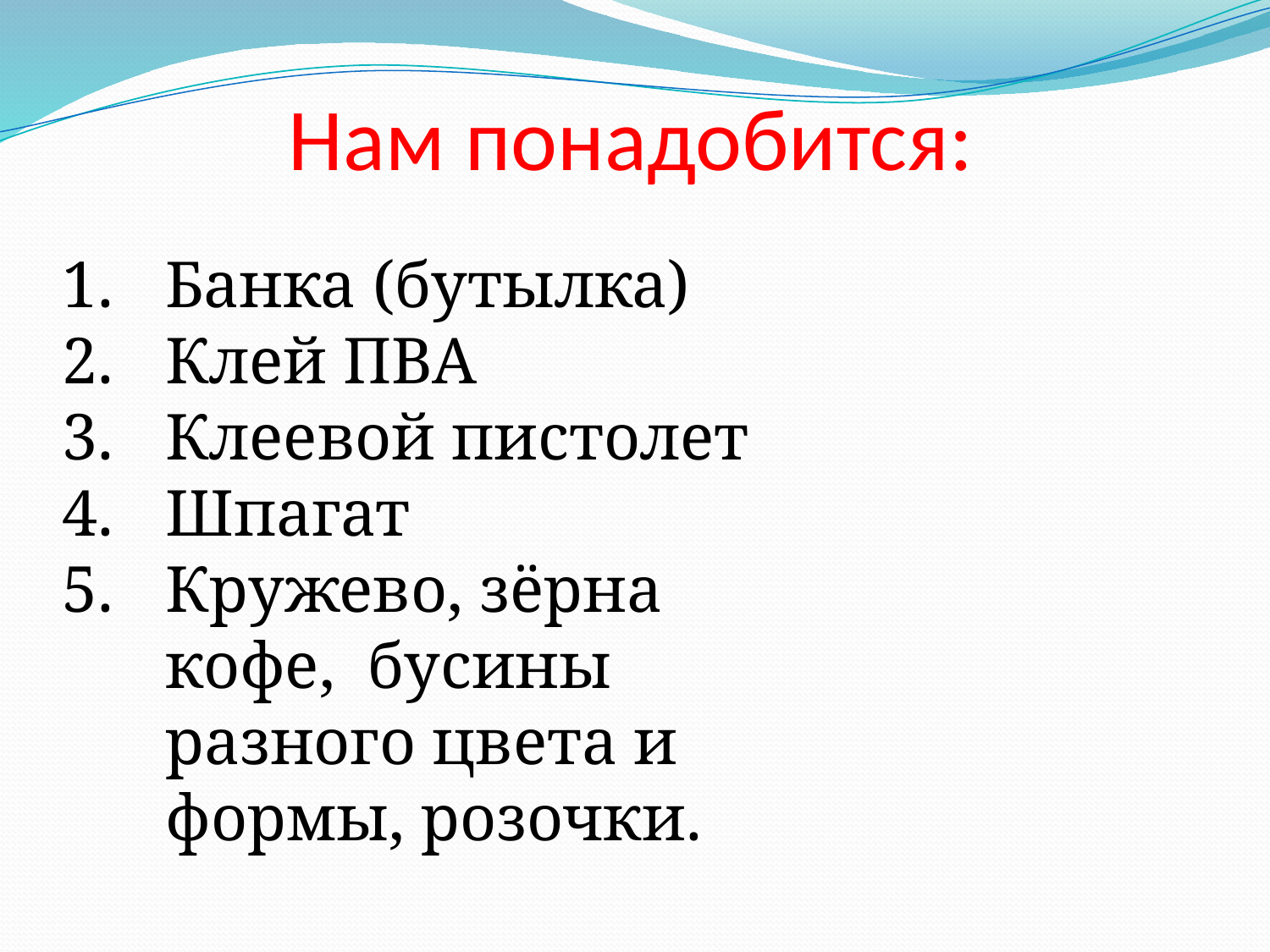

# Нам понадобится:
Банка (бутылка)
Клей ПВА
Клеевой пистолет
Шпагат
Кружево, зёрна кофе,  бусины разного цвета и формы, розочки.